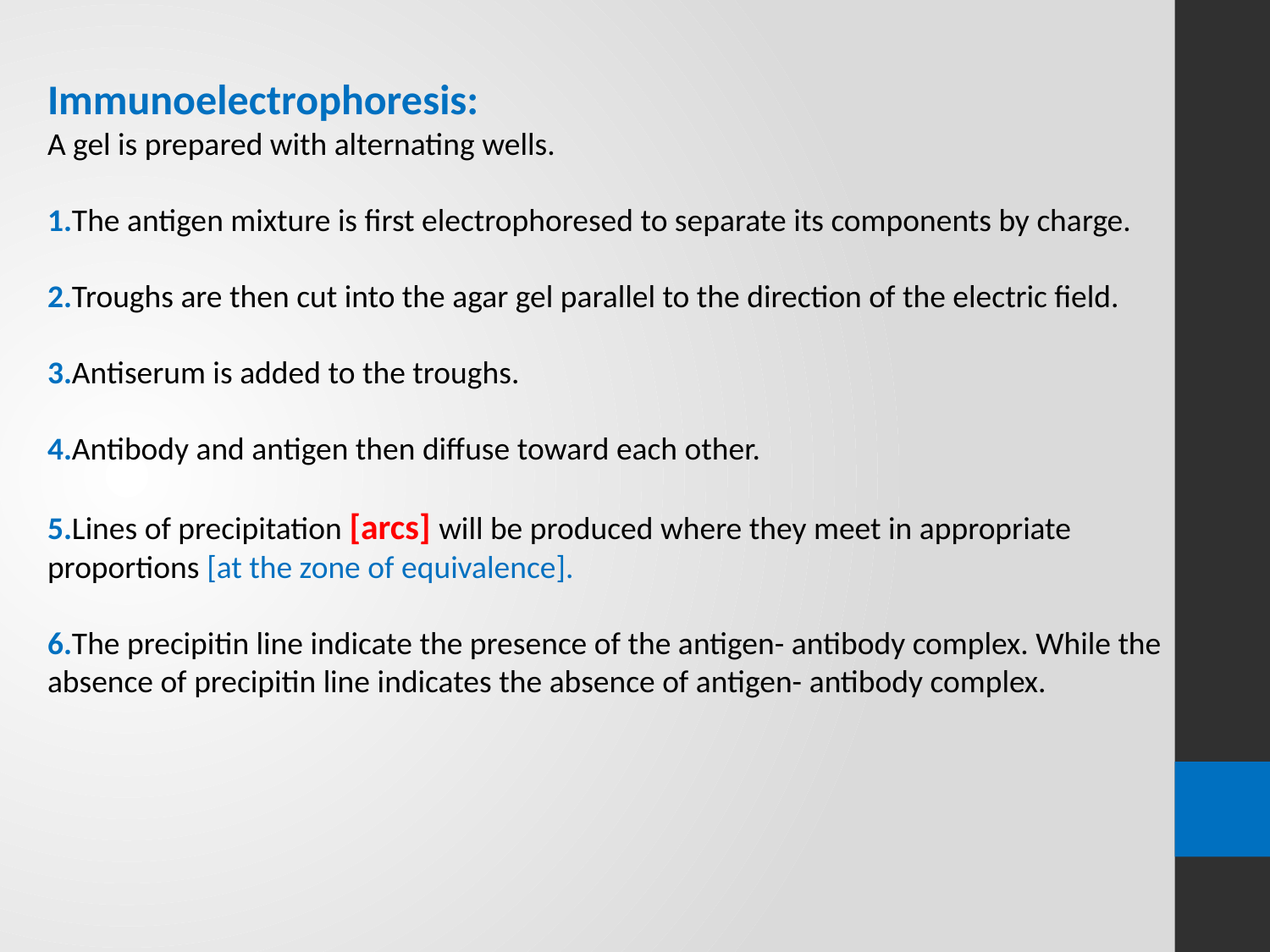

Immunoelectrophoresis:
A gel is prepared with alternating wells.

1.The antigen mixture is first electrophoresed to separate its components by charge.

2.Troughs are then cut into the agar gel parallel to the direction of the electric field.

3.Antiserum is added to the troughs.

4.Antibody and antigen then diffuse toward each other.

5.Lines of precipitation [arcs] will be produced where they meet in appropriate proportions [at the zone of equivalence].

6.The precipitin line indicate the presence of the antigen- antibody complex. While the absence of precipitin line indicates the absence of antigen- antibody complex.